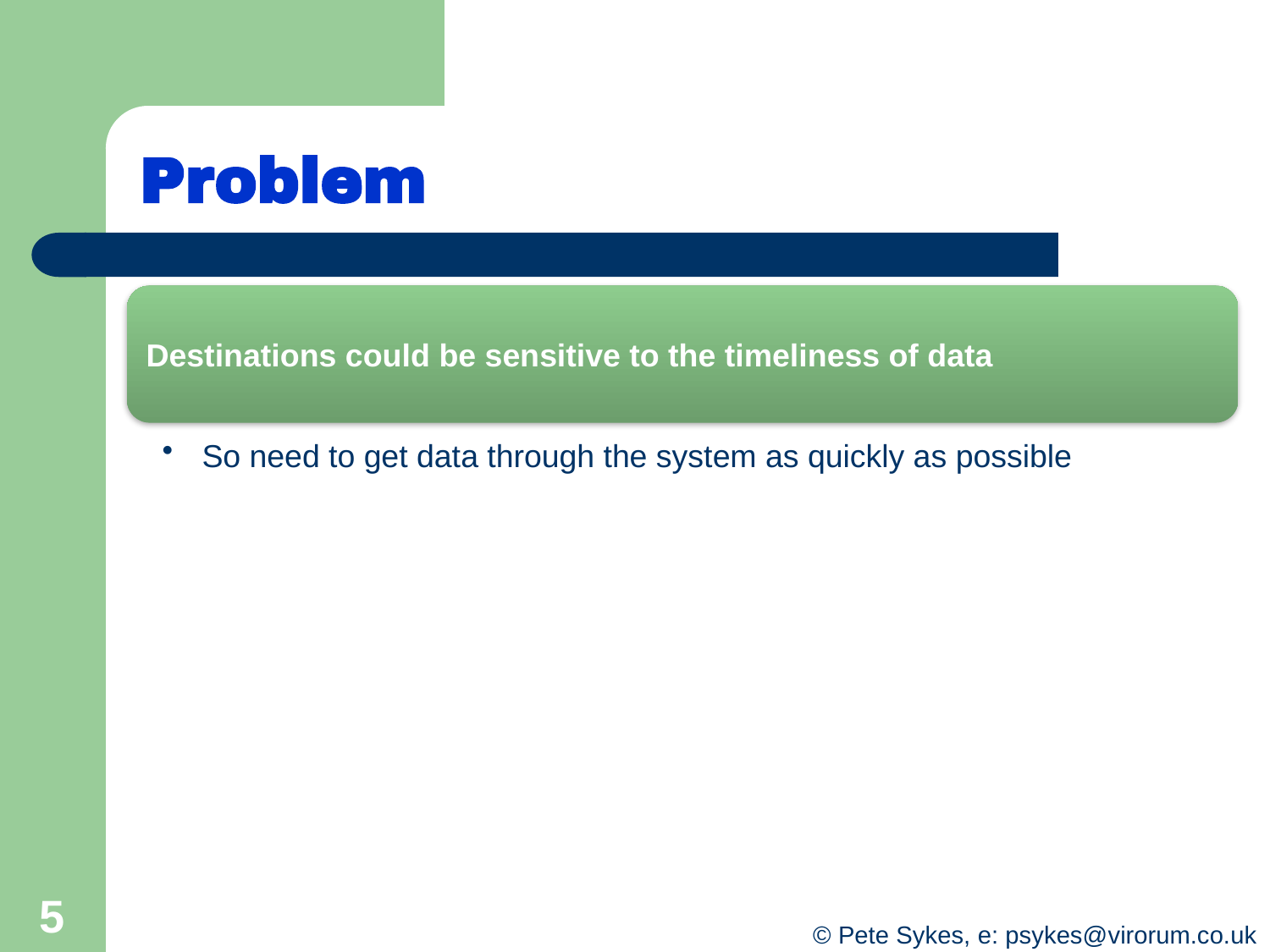

# Problem
Destinations could be sensitive to the timeliness of data
So need to get data through the system as quickly as possible
5
© Pete Sykes, e: psykes@virorum.co.uk